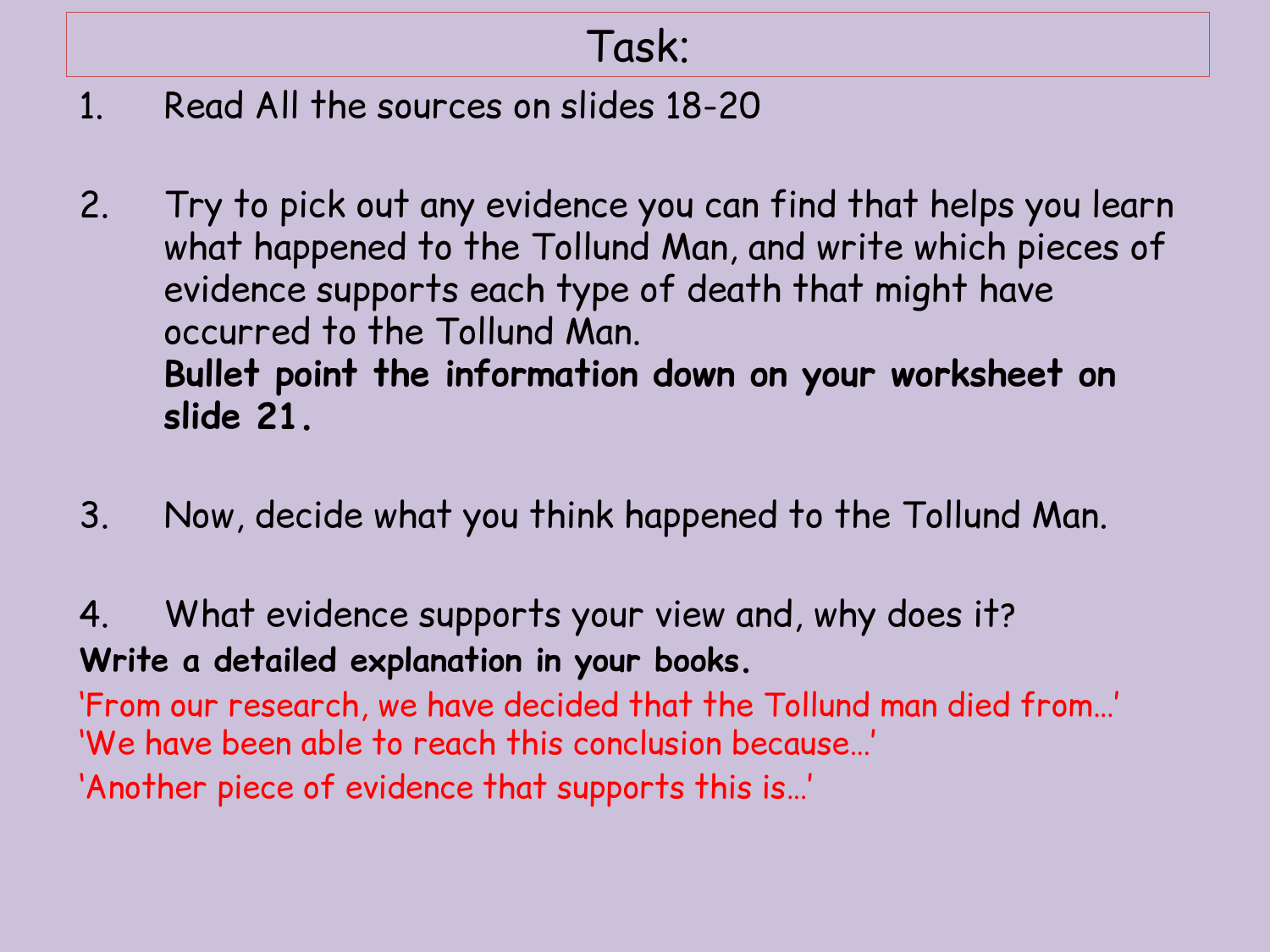

# Task:
Read All the sources on slides 18-20

Try to pick out any evidence you can find that helps you learn what happened to the Tollund Man, and write which pieces of evidence supports each type of death that might have occurred to the Tollund Man.
Bullet point the information down on your worksheet on slide 21.

Now, decide what you think happened to the Tollund Man.

What evidence supports your view and, why does it?
Write a detailed explanation in your books.
‘From our research, we have decided that the Tollund man died from…’
‘We have been able to reach this conclusion because…’
‘Another piece of evidence that supports this is…’